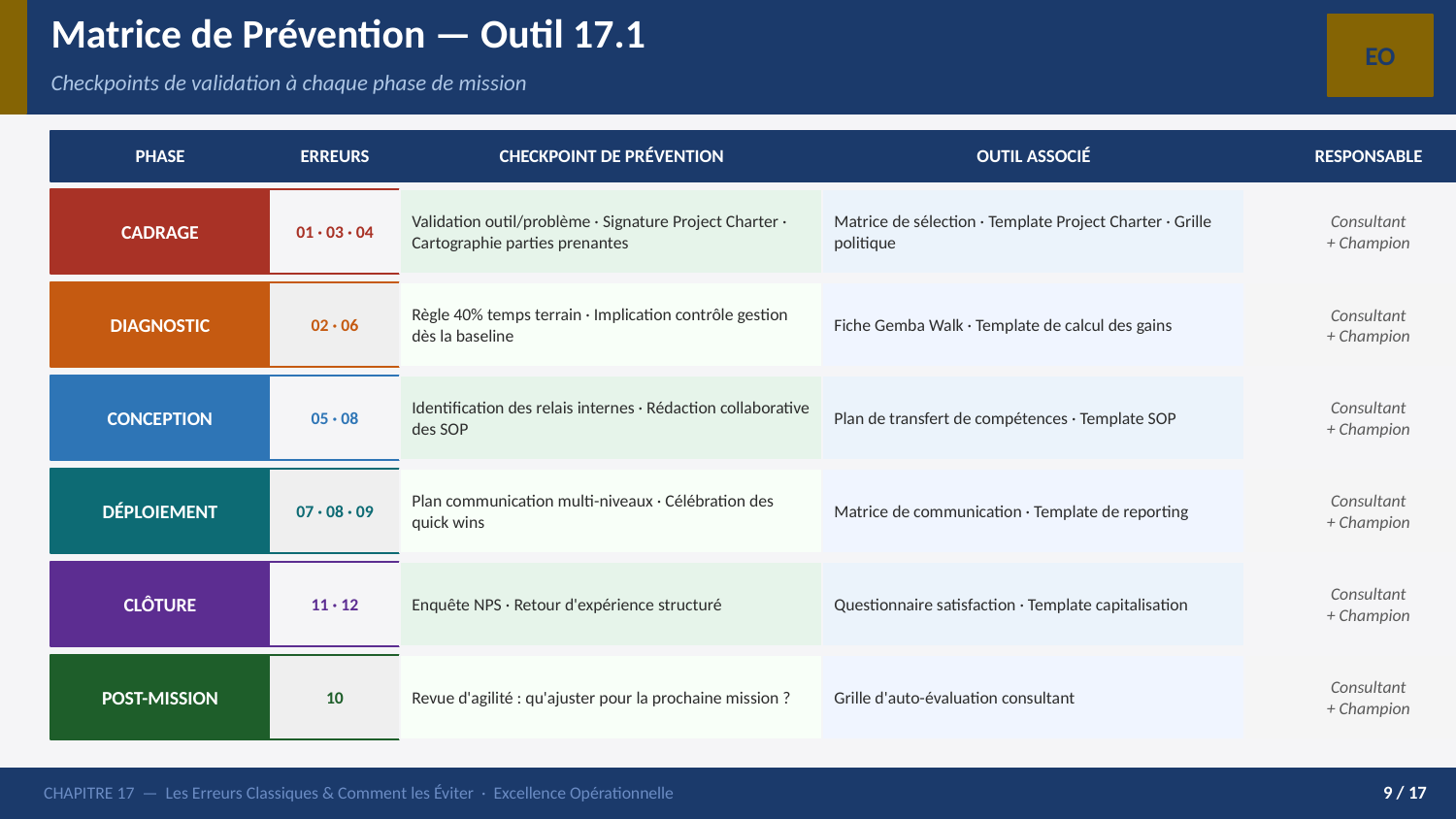

Matrice de Prévention — Outil 17.1

EO
Checkpoints de validation à chaque phase de mission

PHASE
ERREURS
CHECKPOINT DE PRÉVENTION
OUTIL ASSOCIÉ
RESPONSABLE

01 · 03 · 04

Consultant
+ Champion
CADRAGE
Validation outil/problème · Signature Project Charter · Cartographie parties prenantes
Matrice de sélection · Template Project Charter · Grille politique

02 · 06

Consultant
+ Champion
DIAGNOSTIC
Règle 40% temps terrain · Implication contrôle gestion dès la baseline
Fiche Gemba Walk · Template de calcul des gains

05 · 08

Consultant
+ Champion
CONCEPTION
Identification des relais internes · Rédaction collaborative des SOP
Plan de transfert de compétences · Template SOP

07 · 08 · 09

Consultant
+ Champion
DÉPLOIEMENT
Plan communication multi-niveaux · Célébration des quick wins
Matrice de communication · Template de reporting

11 · 12

Consultant
+ Champion
CLÔTURE
Enquête NPS · Retour d'expérience structuré
Questionnaire satisfaction · Template capitalisation

10

Consultant
+ Champion
POST-MISSION
Revue d'agilité : qu'ajuster pour la prochaine mission ?
Grille d'auto-évaluation consultant

CHAPITRE 17  —  Les Erreurs Classiques & Comment les Éviter  ·  Excellence Opérationnelle
9 / 17